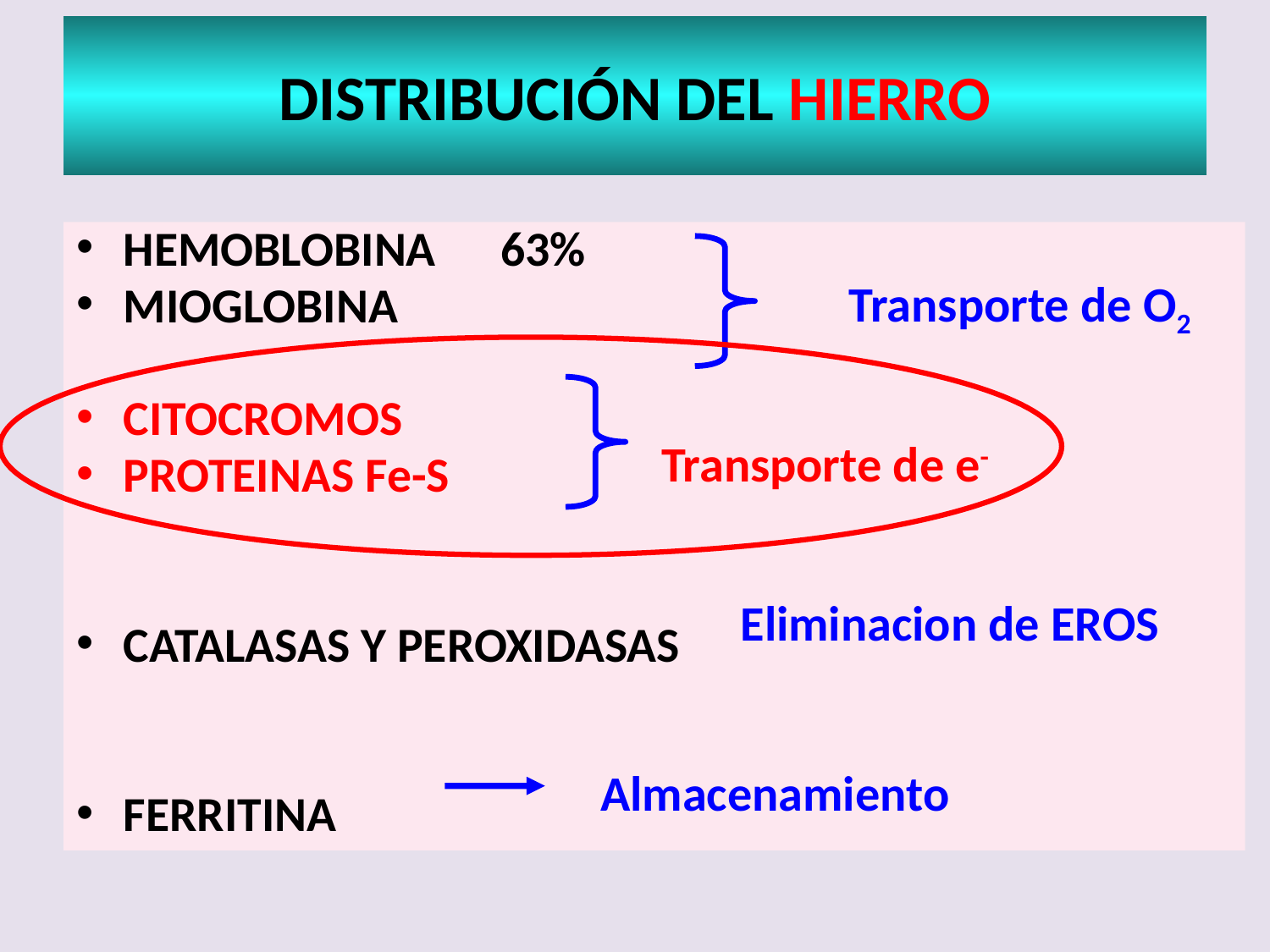

# DISTRIBUCIÓN DEL HIERRO
HEMOBLOBINA	63%
MIOGLOBINA

CITOCROMOS
PROTEINAS Fe-S

CATALASAS Y PEROXIDASAS

FERRITINA

Transporte de O2

Transporte de e-
Eliminacion de EROS
Almacenamiento